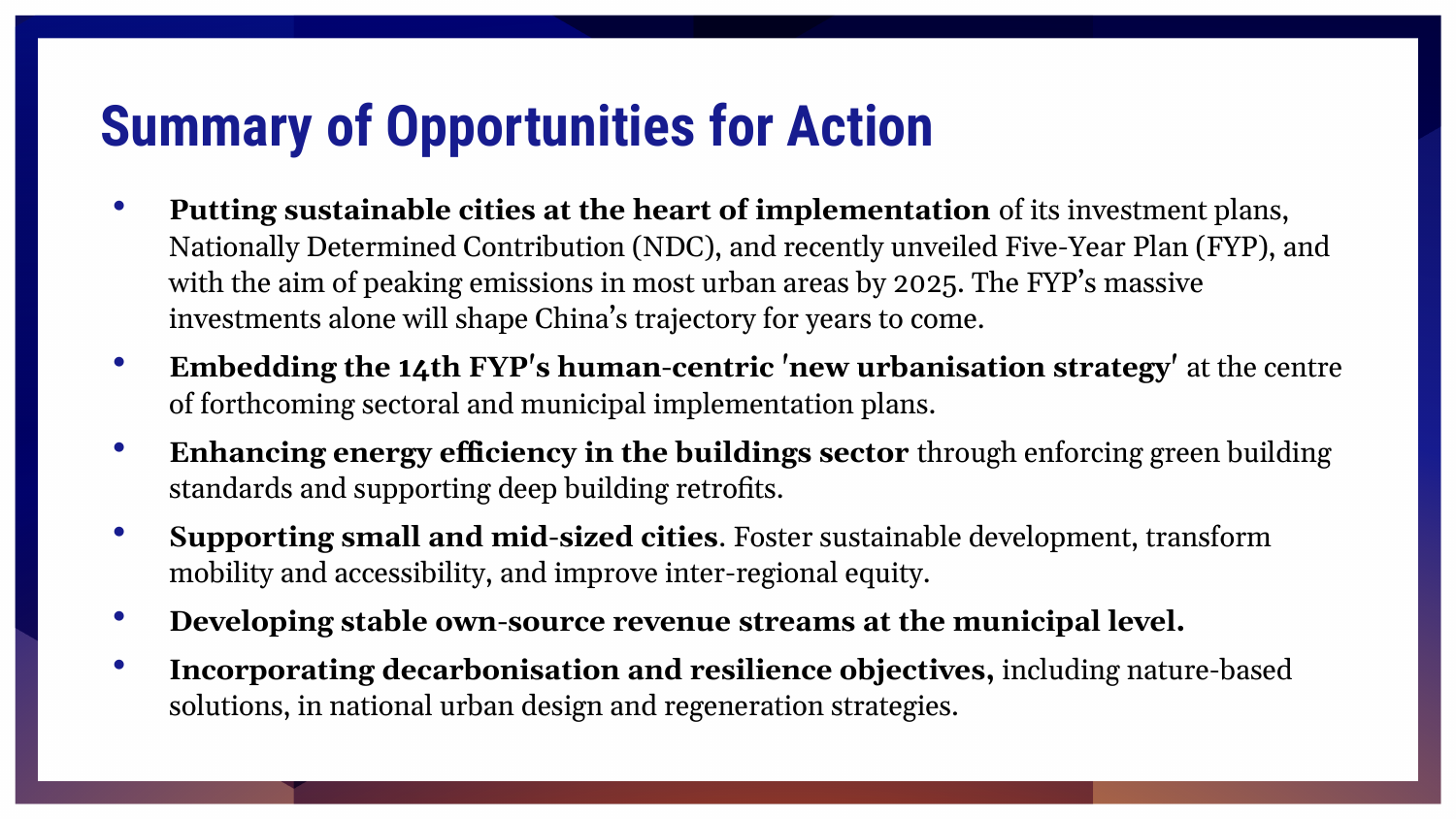

Summary of Opportunities for Action
Putting sustainable cities at the heart of implementation of its investment plans, Nationally Determined Contribution (NDC), and recently unveiled Five-Year Plan (FYP), and with the aim of peaking emissions in most urban areas by 2025. The FYP’s massive investments alone will shape China’s trajectory for years to come.
Embedding the 14th FYP's human-centric 'new urbanisation strategy' at the centre of forthcoming sectoral and municipal implementation plans.
Enhancing energy efficiency in the buildings sector through enforcing green building standards and supporting deep building retrofits.
Supporting small and mid-sized cities. Foster sustainable development, transform mobility and accessibility, and improve inter-regional equity.
Developing stable own-source revenue streams at the municipal level.
Incorporating decarbonisation and resilience objectives, including nature-based solutions, in national urban design and regeneration strategies.